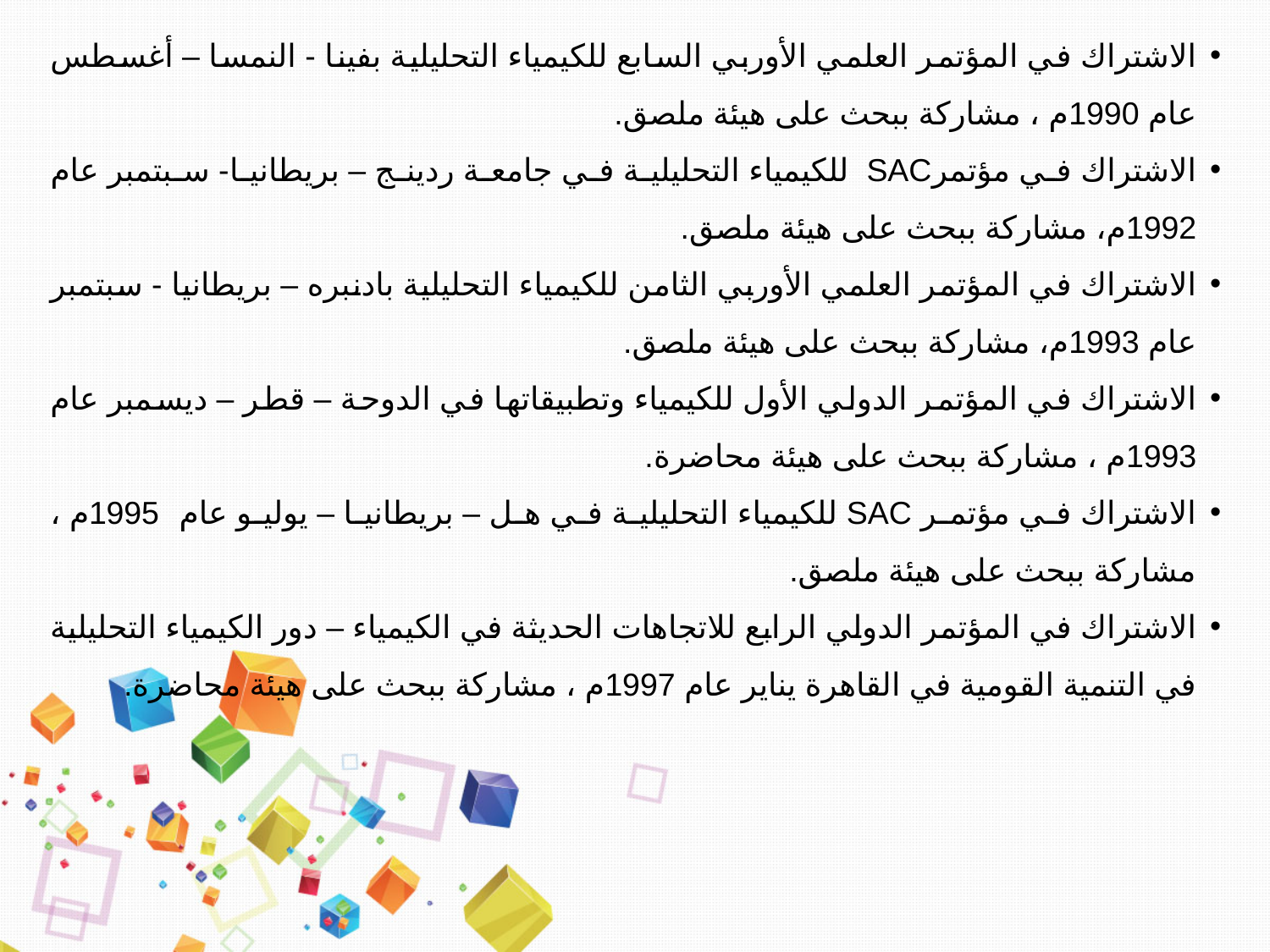

الاشتراك في المؤتمر العلمي الأوربي السابع للكيمياء التحليلية بفينا - النمسا – أغسطس عام 1990م ، مشاركة ببحث على هيئة ملصق.
الاشتراك في مؤتمرSAC  للكيمياء التحليلية في جامعة ردينج – بريطانيا- سبتمبر عام 1992م، مشاركة ببحث على هيئة ملصق.
الاشتراك في المؤتمر العلمي الأوربي الثامن للكيمياء التحليلية بادنبره – بريطانيا - سبتمبر عام 1993م، مشاركة ببحث على هيئة ملصق.
الاشتراك في المؤتمر الدولي الأول للكيمياء وتطبيقاتها في الدوحة – قطر – ديسمبر عام 1993م ، مشاركة ببحث على هيئة محاضرة.
الاشتراك في مؤتمر SAC للكيمياء التحليلية في هل – بريطانيا – يوليو عام 1995م ، مشاركة ببحث على هيئة ملصق.
الاشتراك في المؤتمر الدولي الرابع للاتجاهات الحديثة في الكيمياء – دور الكيمياء التحليلية في التنمية القومية في القاهرة يناير عام 1997م ، مشاركة ببحث على هيئة محاضرة.